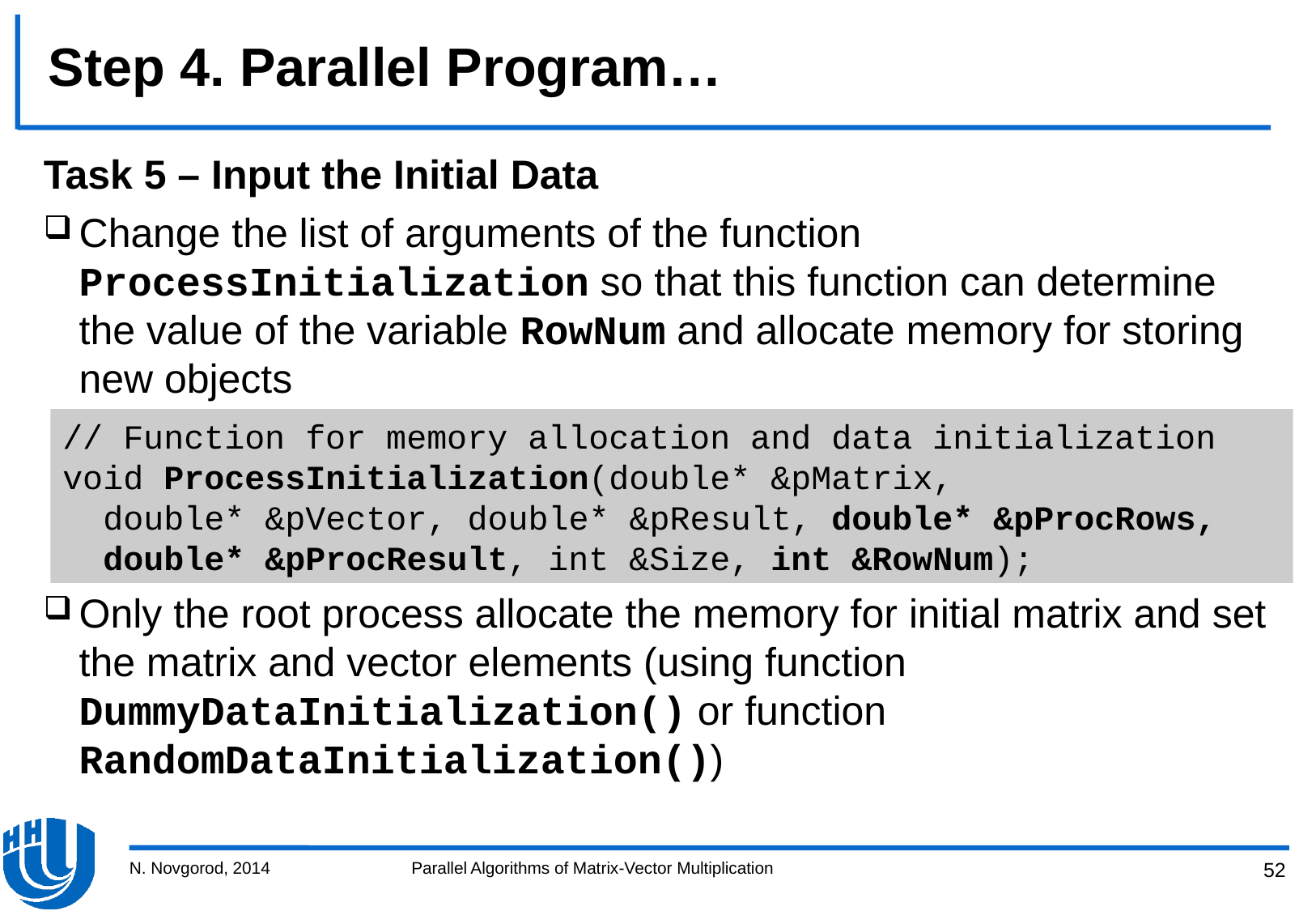

# Step 4. Parallel Program…
Task 5 – Input the Initial Data
Change the list of arguments of the function ProcessInitialization so that this function can determine the value of the variable RowNum and allocate memory for storing new objects

Only the root process allocate the memory for initial matrix and set the matrix and vector elements (using function DummyDataInitialization() or function RandomDataInitialization())

// Function for memory allocation and data initialization
void ProcessInitialization(double* &pMatrix,
  double* &pVector, double* &pResult, double* &pProcRows,
  double* &pProcResult, int &Size, int &RowNum);
N. Novgorod, 2014
Parallel Algorithms of Matrix-Vector Multiplication
52